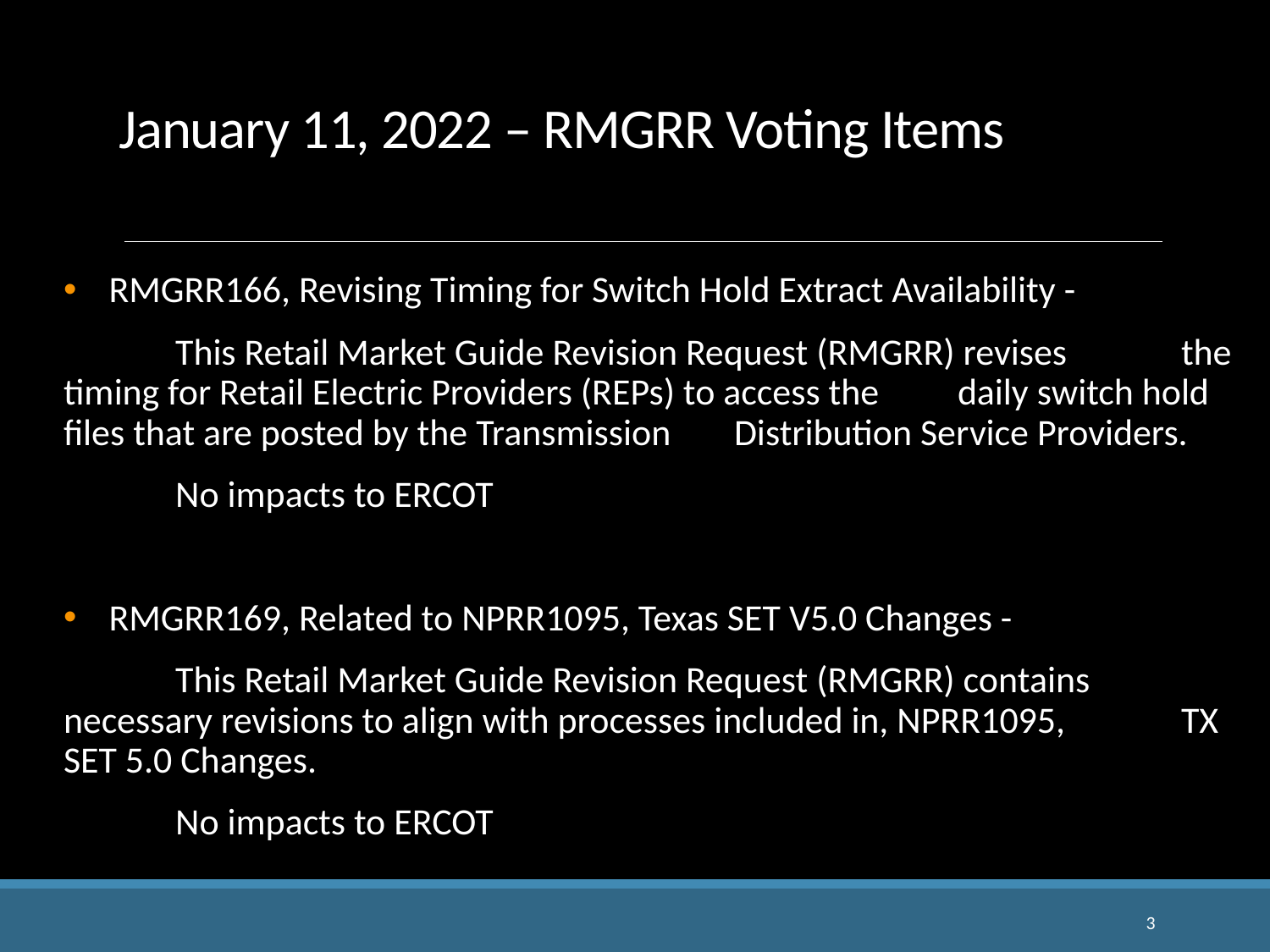

# January 11, 2022 – RMGRR Voting Items
RMGRR166, Revising Timing for Switch Hold Extract Availability -
	This Retail Market Guide Revision Request (RMGRR) revises 	the timing for Retail Electric Providers (REPs) to access the 	daily switch hold files that are posted by the Transmission 	Distribution Service Providers.
	No impacts to ERCOT

RMGRR169, Related to NPRR1095, Texas SET V5.0 Changes -
	This Retail Market Guide Revision Request (RMGRR) contains 	necessary revisions to align with processes included in, NPRR1095, 	TX SET 5.0 Changes.
	No impacts to ERCOT

3